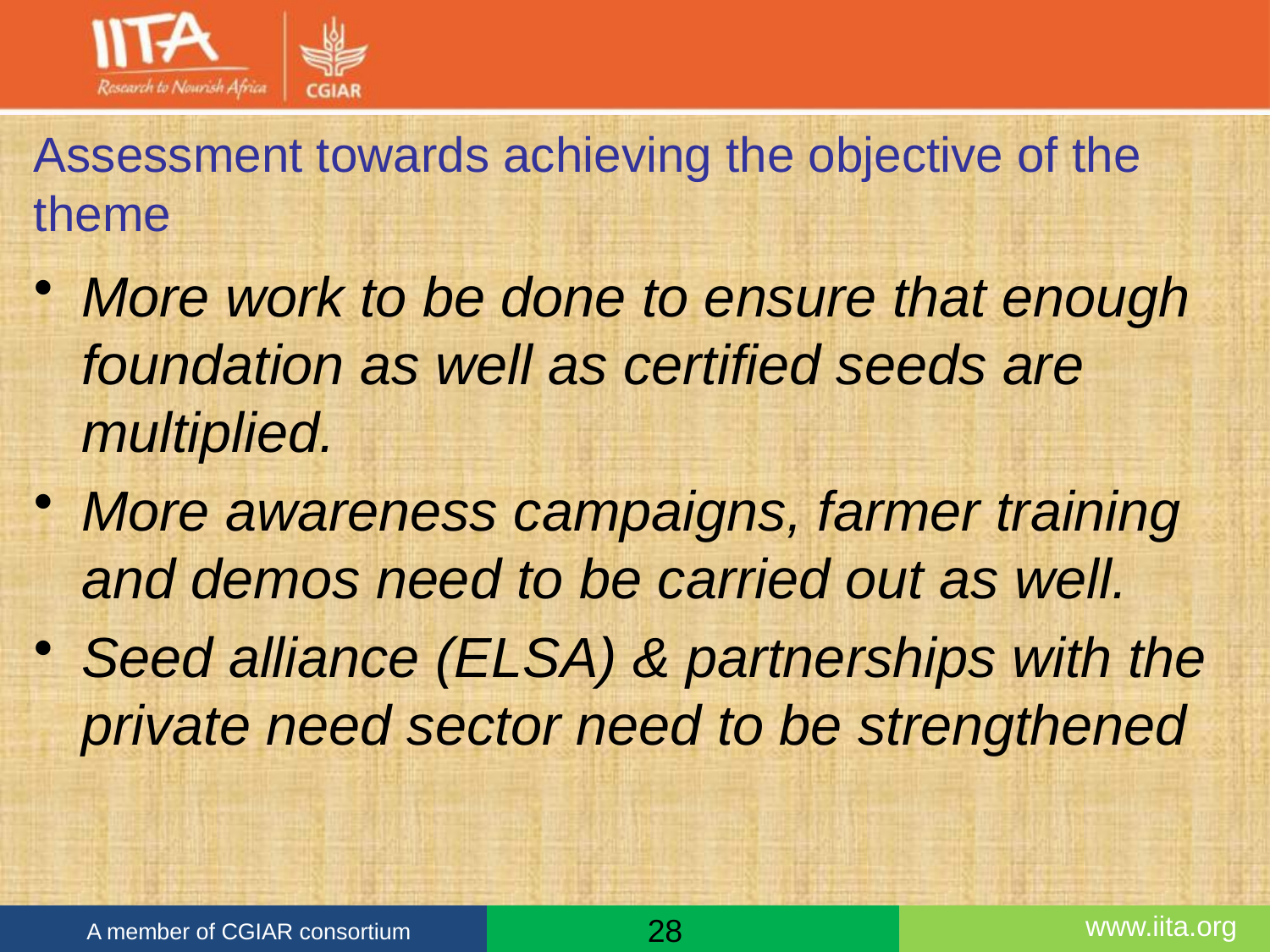

Assessment towards achieving the objective of the theme
More work to be done to ensure that enough foundation as well as certified seeds are multiplied.
More awareness campaigns, farmer training and demos need to be carried out as well.
Seed alliance (ELSA) & partnerships with the private need sector need to be strengthened

28